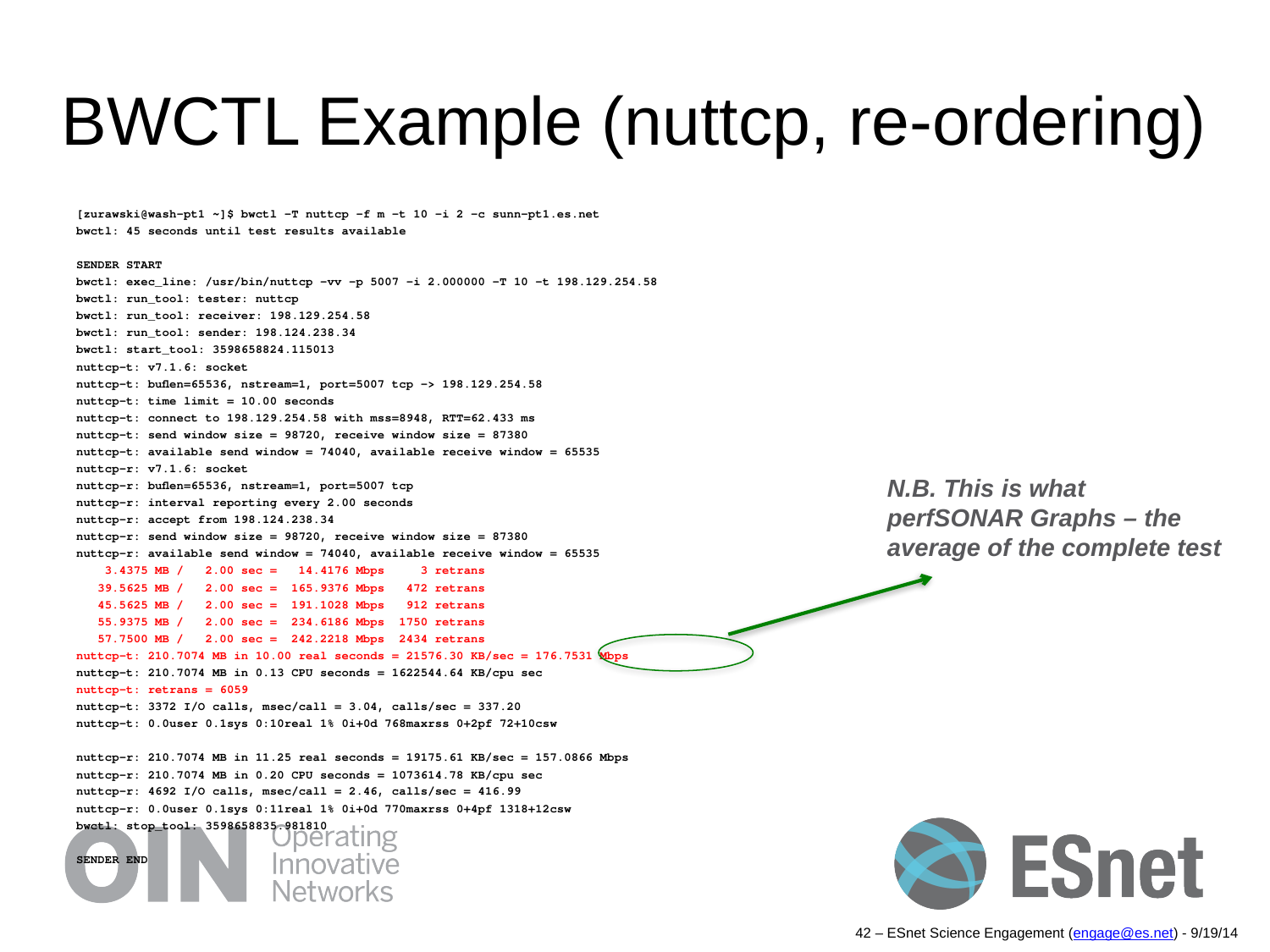

# BWCTL Example (nuttcp, re-ordering)
[zurawski@wash-pt1 ~]$ bwctl -T nuttcp -f m -t 10 -i 2 -c sunn-pt1.es.net
bwctl: 45 seconds until test results available

SENDER START
bwctl: exec_line: /usr/bin/nuttcp -vv -p 5007 -i 2.000000 -T 10 -t 198.129.254.58
bwctl: run_tool: tester: nuttcp
bwctl: run_tool: receiver: 198.129.254.58
bwctl: run_tool: sender: 198.124.238.34
bwctl: start_tool: 3598658824.115013
nuttcp-t: v7.1.6: socket
nuttcp-t: buflen=65536, nstream=1, port=5007 tcp -> 198.129.254.58
nuttcp-t: time limit = 10.00 seconds
nuttcp-t: connect to 198.129.254.58 with mss=8948, RTT=62.433 ms
nuttcp-t: send window size = 98720, receive window size = 87380
nuttcp-t: available send window = 74040, available receive window = 65535
nuttcp-r: v7.1.6: socket
nuttcp-r: buflen=65536, nstream=1, port=5007 tcp
nuttcp-r: interval reporting every 2.00 seconds
nuttcp-r: accept from 198.124.238.34
nuttcp-r: send window size = 98720, receive window size = 87380
nuttcp-r: available send window = 74040, available receive window = 65535
    3.4375 MB /   2.00 sec =   14.4176 Mbps     3 retrans
   39.5625 MB /   2.00 sec =  165.9376 Mbps   472 retrans
   45.5625 MB /   2.00 sec =  191.1028 Mbps   912 retrans
   55.9375 MB /   2.00 sec =  234.6186 Mbps  1750 retrans
   57.7500 MB /   2.00 sec =  242.2218 Mbps  2434 retrans
nuttcp-t: 210.7074 MB in 10.00 real seconds = 21576.30 KB/sec = 176.7531 Mbps
nuttcp-t: 210.7074 MB in 0.13 CPU seconds = 1622544.64 KB/cpu sec
nuttcp-t: retrans = 6059
nuttcp-t: 3372 I/O calls, msec/call = 3.04, calls/sec = 337.20
nuttcp-t: 0.0user 0.1sys 0:10real 1% 0i+0d 768maxrss 0+2pf 72+10csw

nuttcp-r: 210.7074 MB in 11.25 real seconds = 19175.61 KB/sec = 157.0866 Mbps
nuttcp-r: 210.7074 MB in 0.20 CPU seconds = 1073614.78 KB/cpu sec
nuttcp-r: 4692 I/O calls, msec/call = 2.46, calls/sec = 416.99
nuttcp-r: 0.0user 0.1sys 0:11real 1% 0i+0d 770maxrss 0+4pf 1318+12csw
bwctl: stop_tool: 3598658835.981810

SENDER END
	N.B. This is what perfSONAR Graphs – the average of the complete test

42 – ESnet Science Engagement (engage@es.net) - 9/19/14